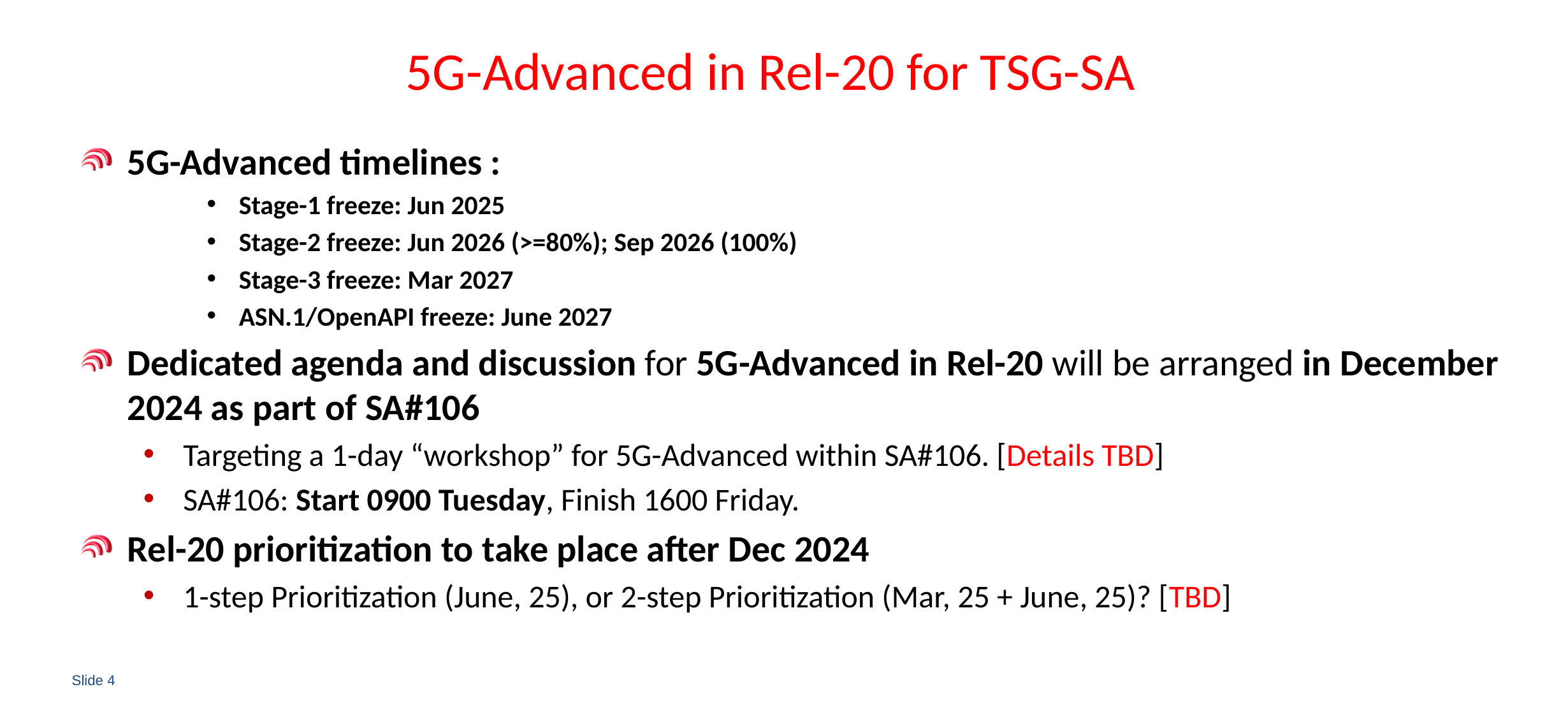

# 5G-Advanced in Rel-20 for TSG-SA
5G-Advanced timelines :
Stage-1 freeze: Jun 2025
Stage-2 freeze: Jun 2026 (>=80%); Sep 2026 (100%)
Stage-3 freeze: Mar 2027
ASN.1/OpenAPI freeze: June 2027
Dedicated agenda and discussion for 5G-Advanced in Rel-20 will be arranged in December 2024 as part of SA#106
Targeting a 1-day “workshop” for 5G-Advanced within SA#106. [Details TBD]
SA#106: Start 0900 Tuesday, Finish 1600 Friday.
Rel-20 prioritization to take place after Dec 2024
1-step Prioritization (June, 25), or 2-step Prioritization (Mar, 25 + June, 25)? [TBD]